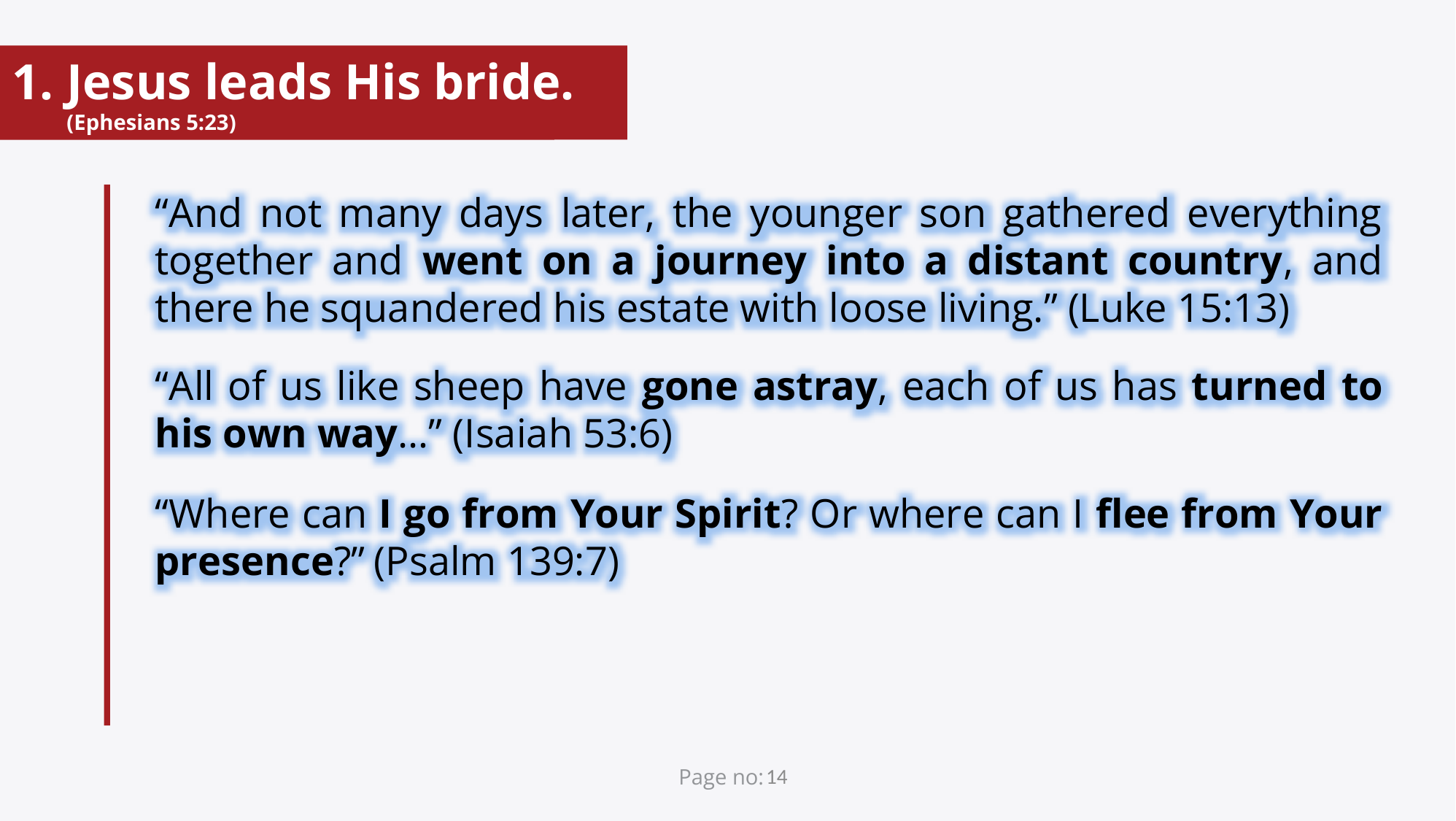

Jesus leads His bride. (Ephesians 5:23)

“And not many days later, the younger son gathered everything together and went on a journey into a distant country, and there he squandered his estate with loose living.” (Luke 15:13)
“All of us like sheep have gone astray, each of us has turned to his own way…” (Isaiah 53:6)
“Where can I go from Your Spirit? Or where can I flee from Your presence?”	(Psalm 139:7)